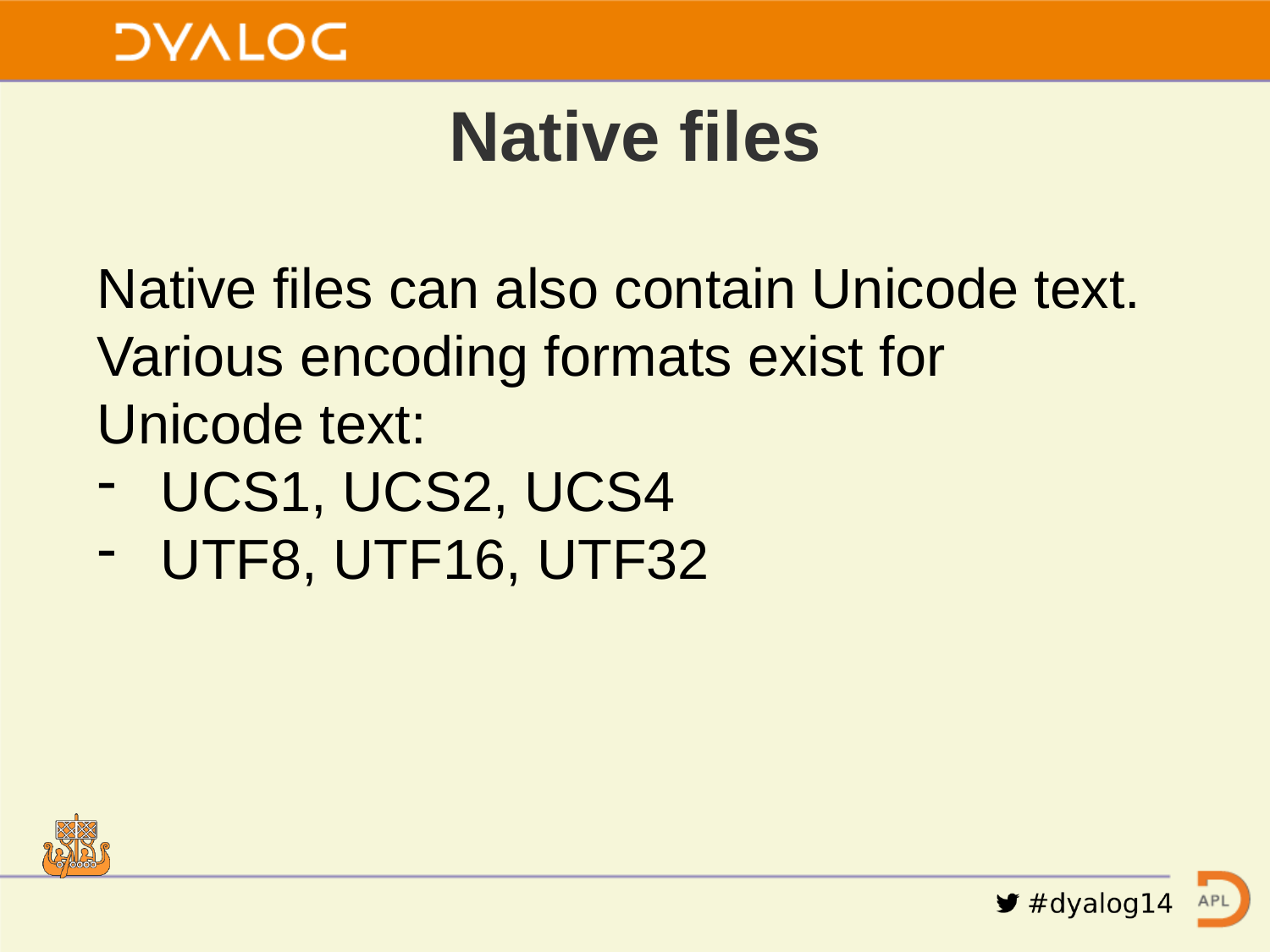

# Native files
Native files can also contain Unicode text.
Various encoding formats exist for Unicode text:
UCS1, UCS2, UCS4
UTF8, UTF16, UTF32